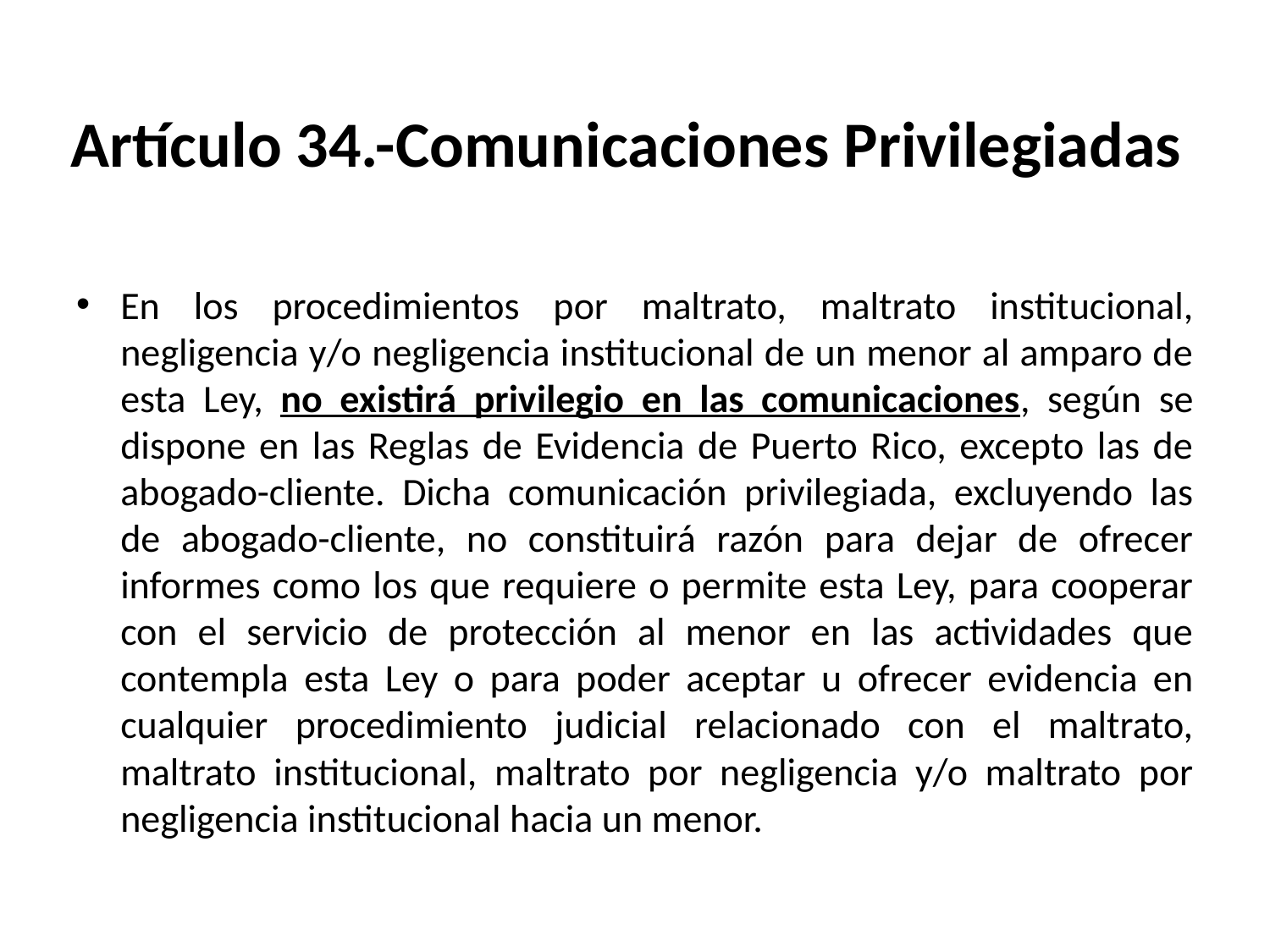

# Artículo 34.-Comunicaciones Privilegiadas

En los procedimientos por maltrato, maltrato institucional, negligencia y/o negligencia institucional de un menor al amparo de esta Ley, no existirá privilegio en las comunicaciones, según se dispone en las Reglas de Evidencia de Puerto Rico, excepto las de abogado-cliente. Dicha comunicación privilegiada, excluyendo las de abogado-cliente, no constituirá razón para dejar de ofrecer informes como los que requiere o permite esta Ley, para cooperar con el servicio de protección al menor en las actividades que contempla esta Ley o para poder aceptar u ofrecer evidencia en cualquier procedimiento judicial relacionado con el maltrato, maltrato institucional, maltrato por negligencia y/o maltrato por negligencia institucional hacia un menor.